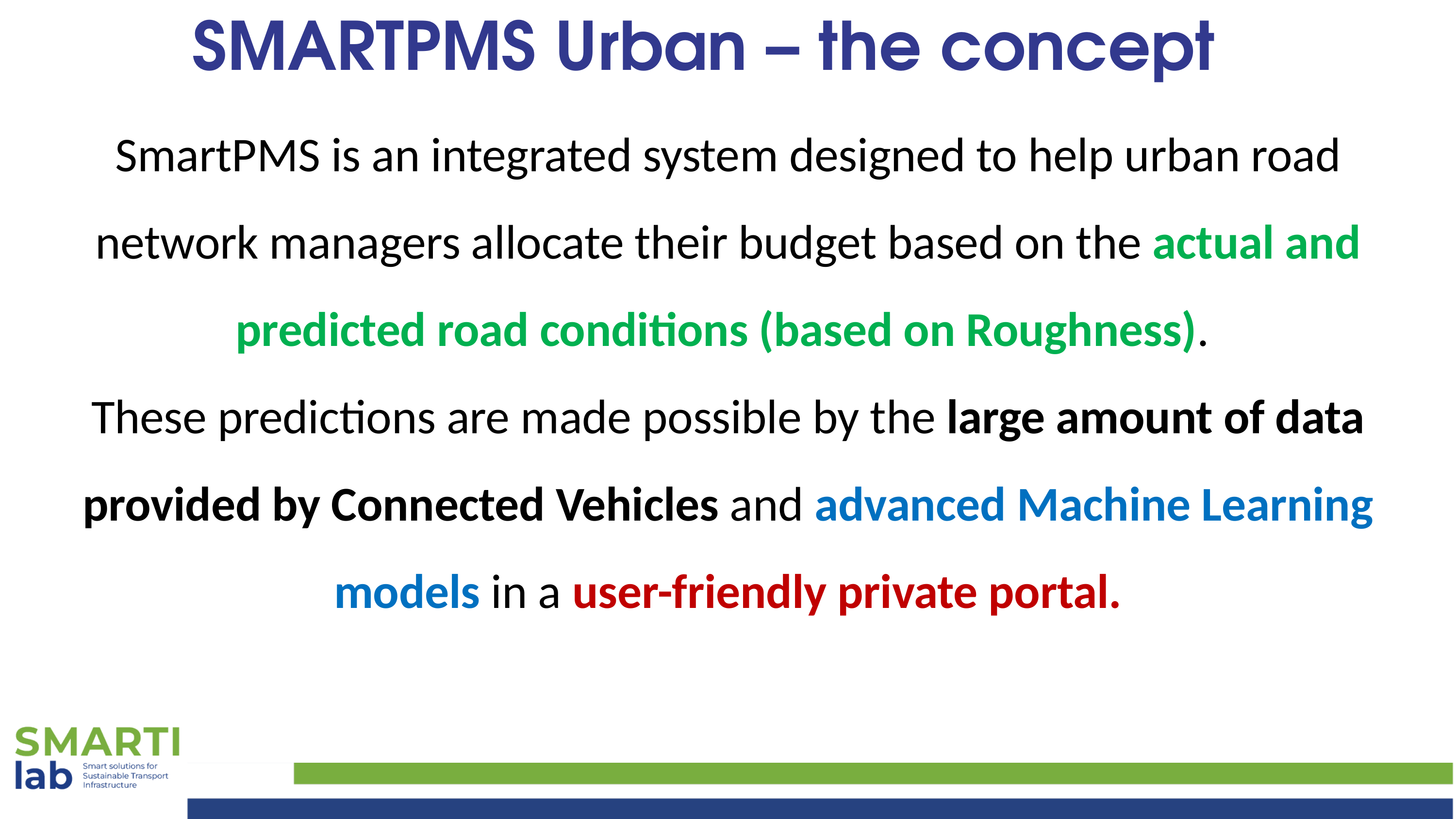

SMARTPMS Urban – the concept
SmartPMS is an integrated system designed to help urban road network managers allocate their budget based on the actual and predicted road conditions (based on Roughness).
These predictions are made possible by the large amount of data provided by Connected Vehicles and advanced Machine Learning models in a user-friendly private portal.